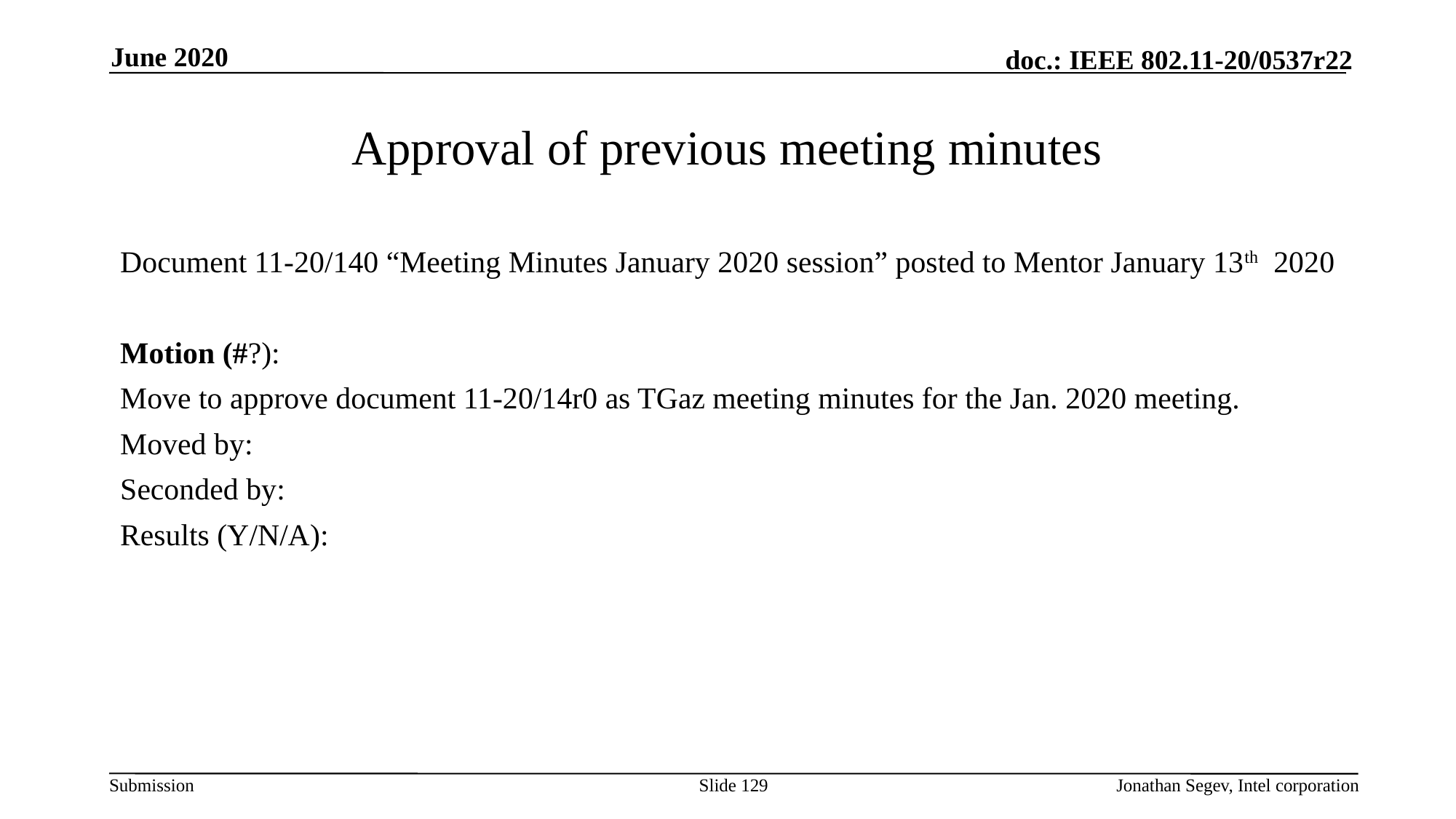

June 2020
# Approval of previous meeting minutes
Document 11-20/140 “Meeting Minutes January 2020 session” posted to Mentor January 13th  2020

Motion (#?):
Move to approve document 11-20/14r0 as TGaz meeting minutes for the Jan. 2020 meeting.
Moved by:
Seconded by:
Results (Y/N/A):

Slide 129
Jonathan Segev, Intel corporation